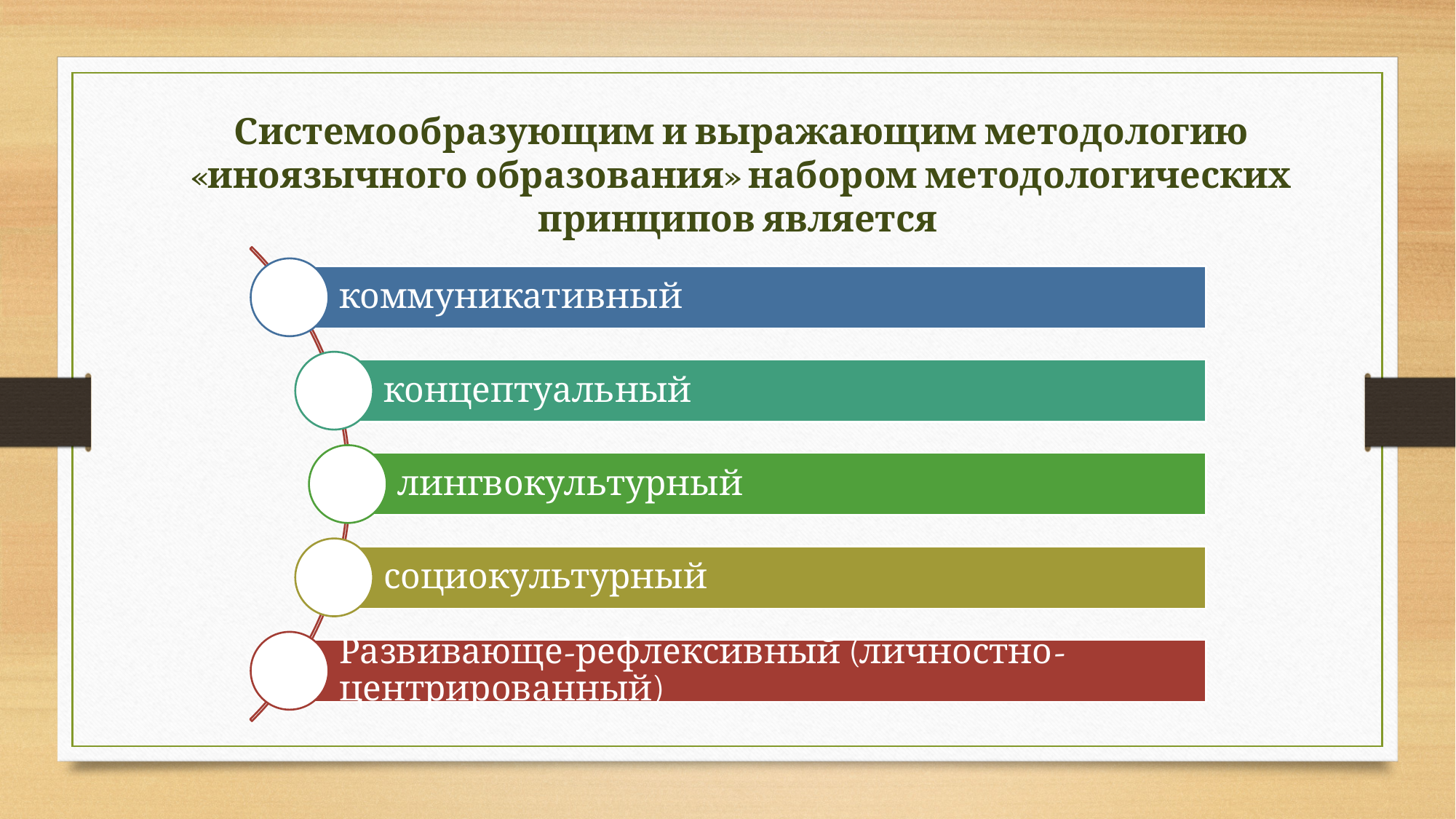

Системообразующим и выражающим методологию «иноязычного образования» набором методологических принципов является
коммуникативный
концептуальный
лингвокультурный
социокультурный
Развивающе-рефлексивный (личностно-центрированный)